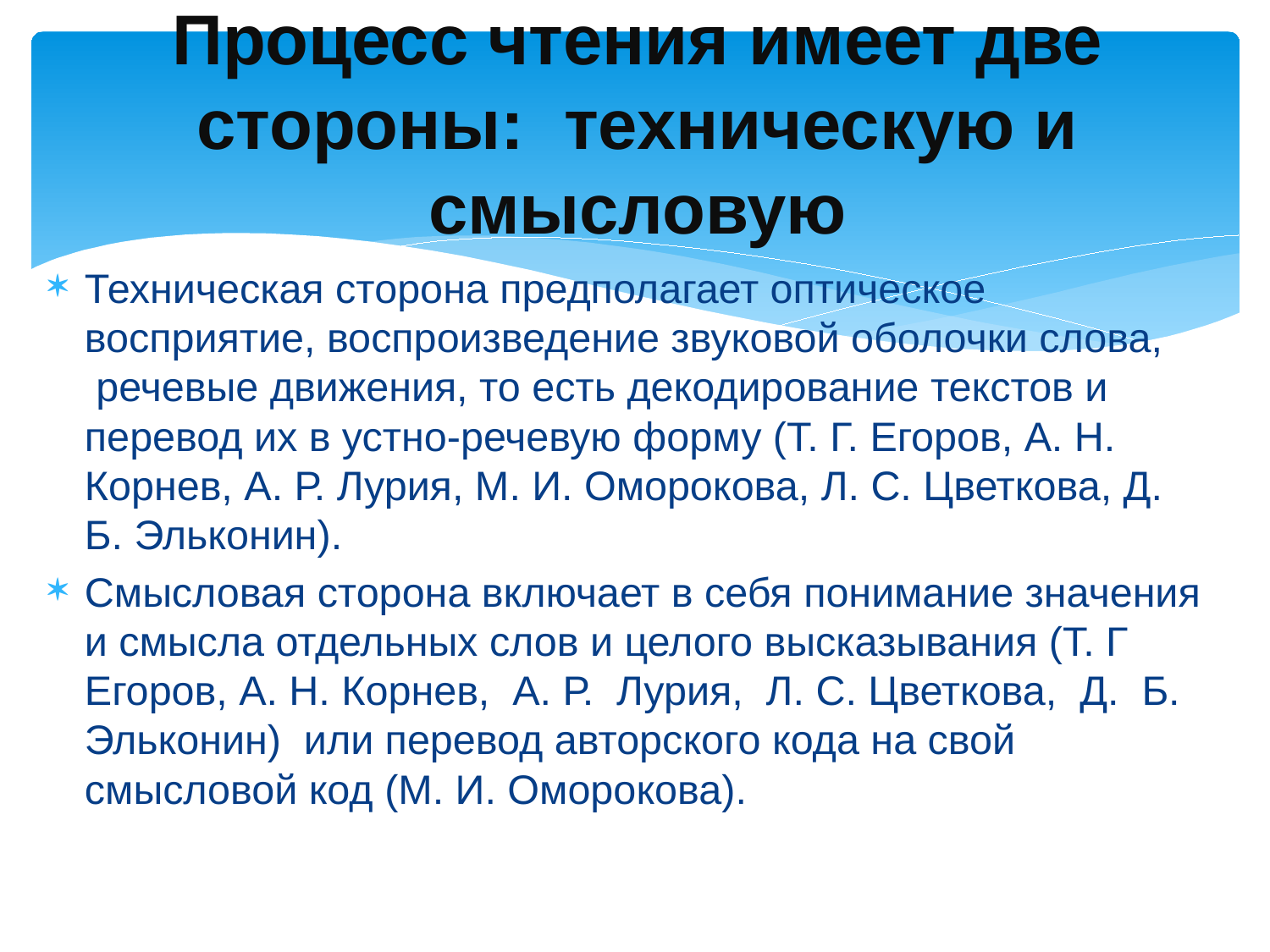

# Процесс чтения имеет две стороны:  техническую и смысловую
Техническая сторона предполагает оптическое восприятие, воспроизведение звуковой оболочки слова,  речевые движения, то есть декодирование текстов и перевод их в устно-речевую форму (Т. Г. Егоров, А. Н. Корнев, А. Р. Лурия, М. И. Оморокова, Л. С. Цветкова, Д. Б. Эльконин).
Смысловая сторона включает в себя понимание значения и смысла отдельных слов и целого высказывания (Т. Г Егоров, А. Н. Корнев,  А. Р.  Лурия,  Л. С. Цветкова,  Д.  Б.  Эльконин)  или перевод авторского кода на свой смысловой код (М. И. Оморокова).